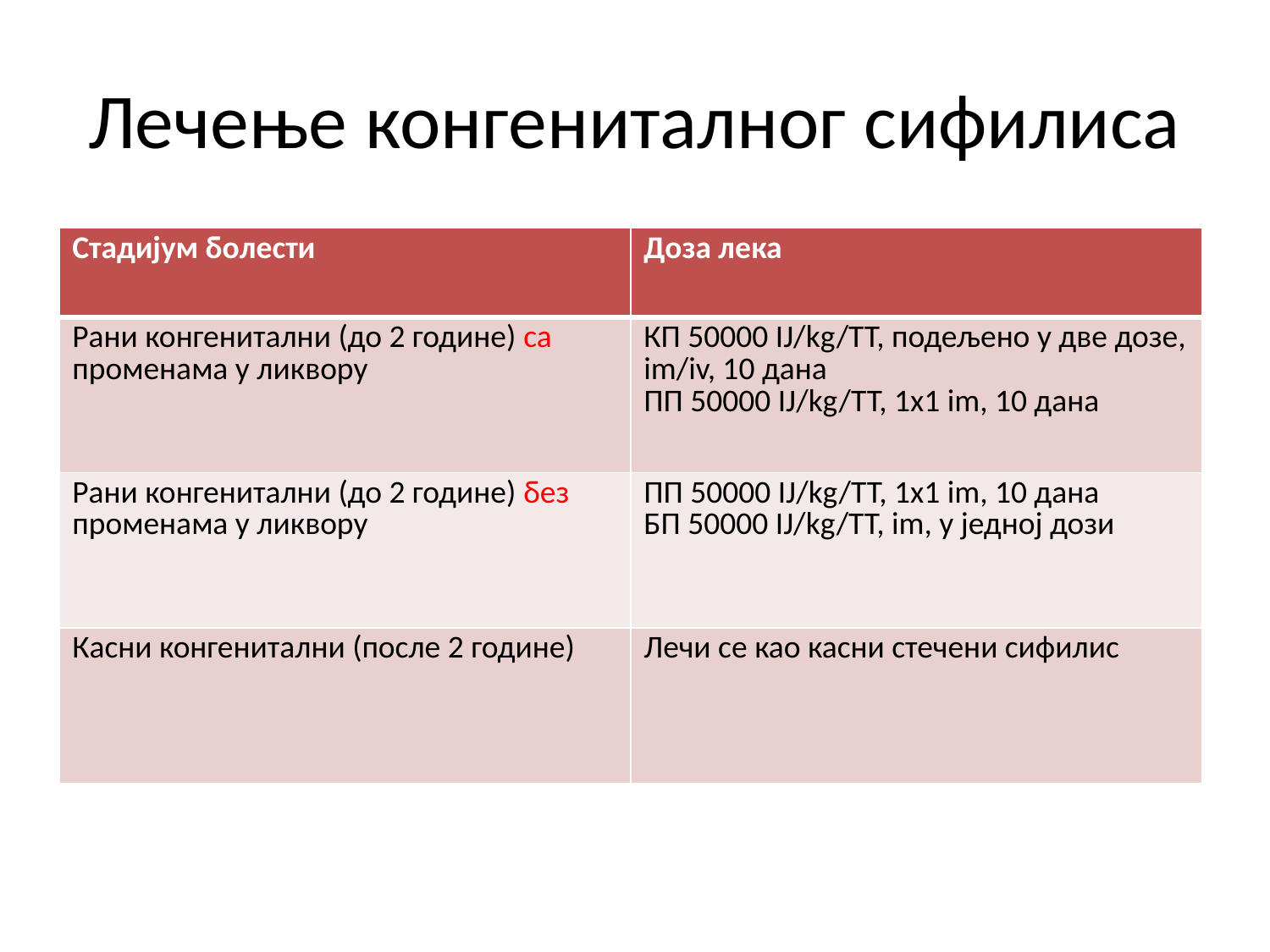

# Лечење конгениталног сифилиса
| Стадијум болести | Доза лека |
| --- | --- |
| Рани конгенитални (до 2 године) са променама у ликвору | КП 50000 IJ/kg/TT, подељено у две дозе, im/iv, 10 дана ПП 50000 IJ/kg/TT, 1х1 im, 10 дана |
| Рани конгенитални (до 2 године) без променама у ликвору | ПП 50000 IJ/kg/TT, 1х1 im, 10 дана БП 50000 IJ/kg/TT, im, у једној дози |
| Касни конгенитални (после 2 године) | Лечи се као касни стечени сифилис |